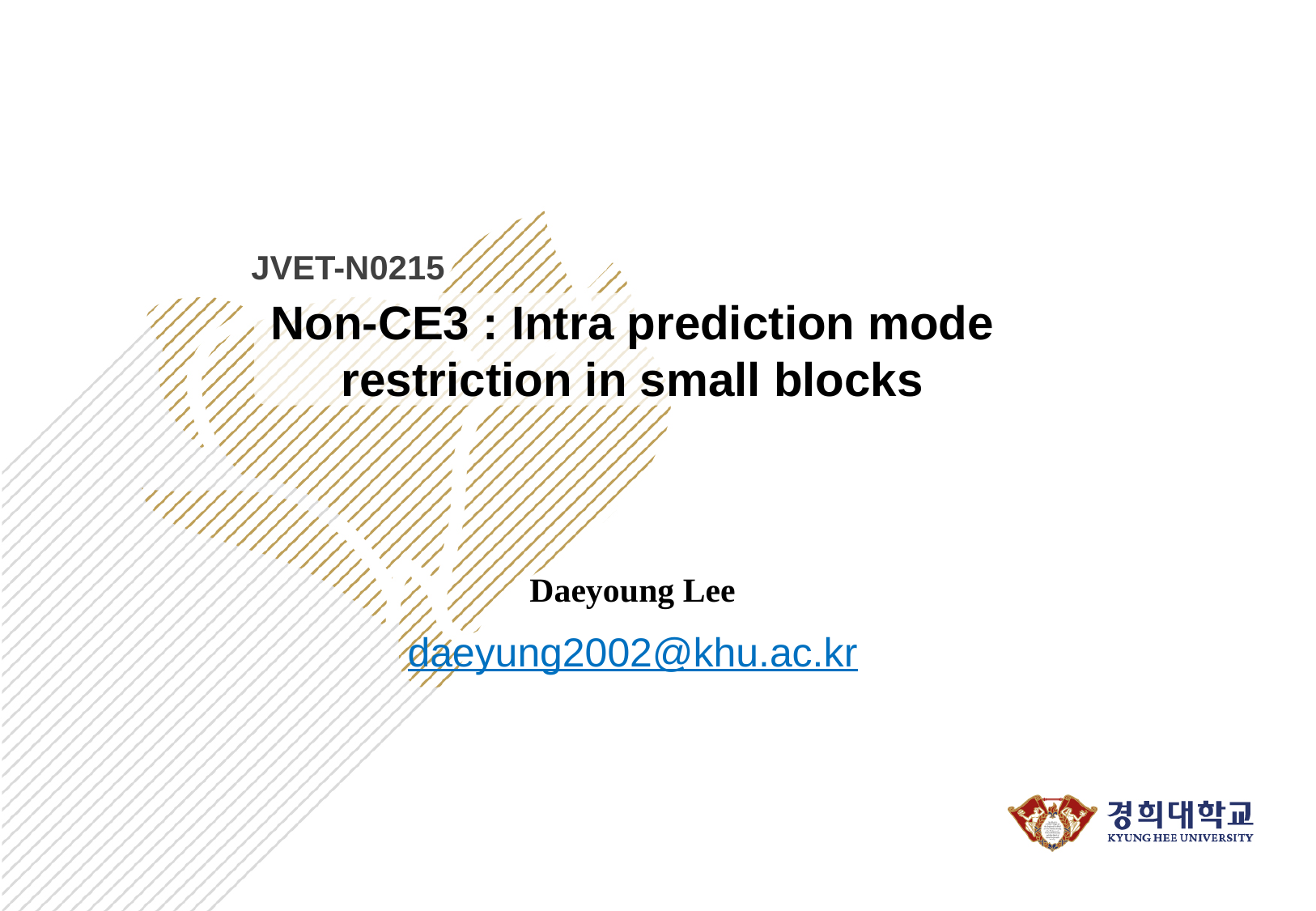

JVET-N0215
Non-CE3 : Intra prediction mode restriction in small blocks
Daeyoung Lee
daeyung2002@khu.ac.kr